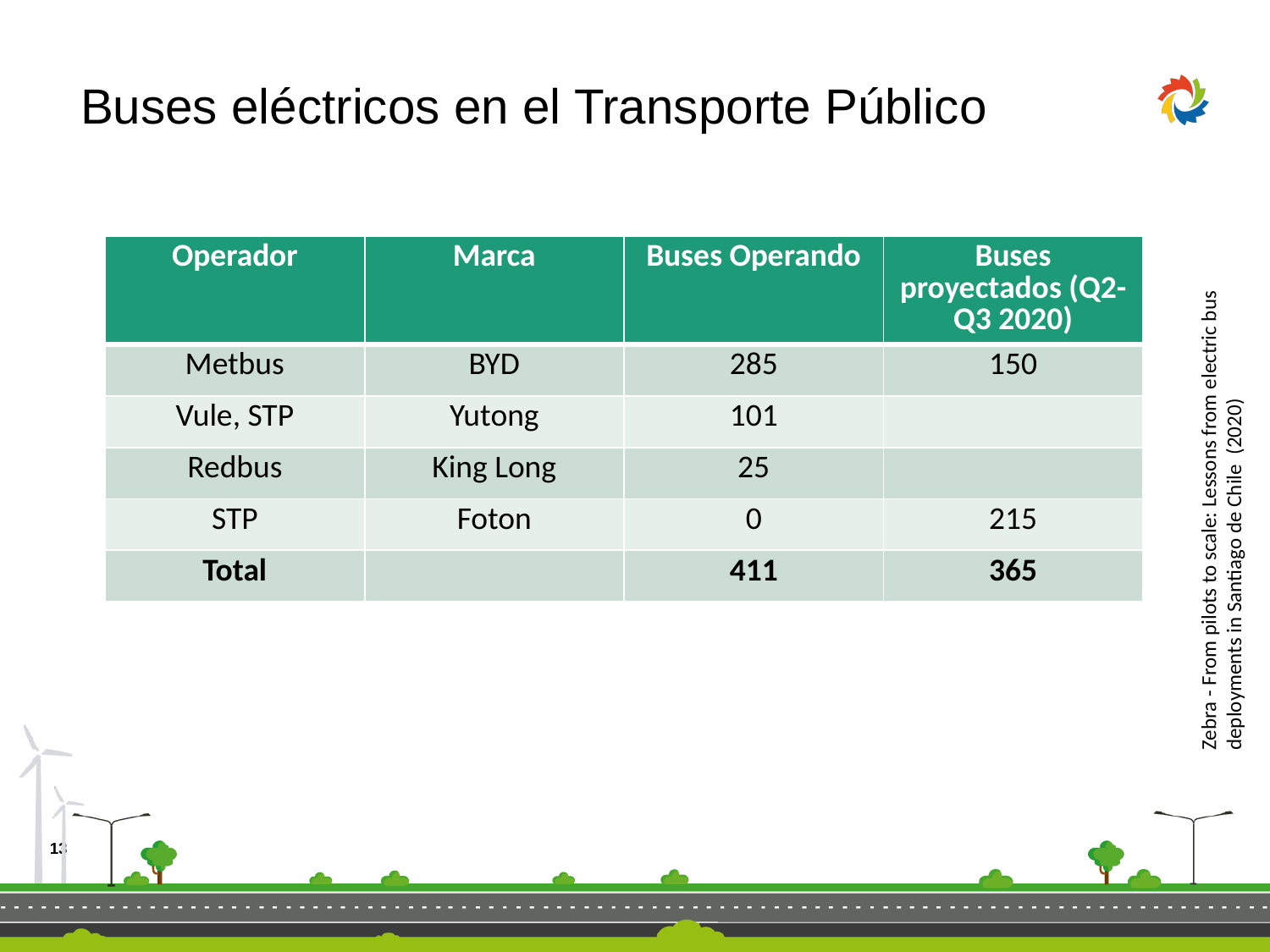

Buses eléctricos en el Transporte Público
| Operador | Marca | Buses Operando | Buses proyectados (Q2-Q3 2020) |
| --- | --- | --- | --- |
| Metbus | BYD | 285 | 150 |
| Vule, STP | Yutong | 101 |  |
| Redbus | King Long | 25 |  |
| STP | Foton | 0 | 215 |
| Total |  | 411 | 365 |

Zebra - From pilots to scale: Lessons from electric bus deployments in Santiago de Chile  (2020)